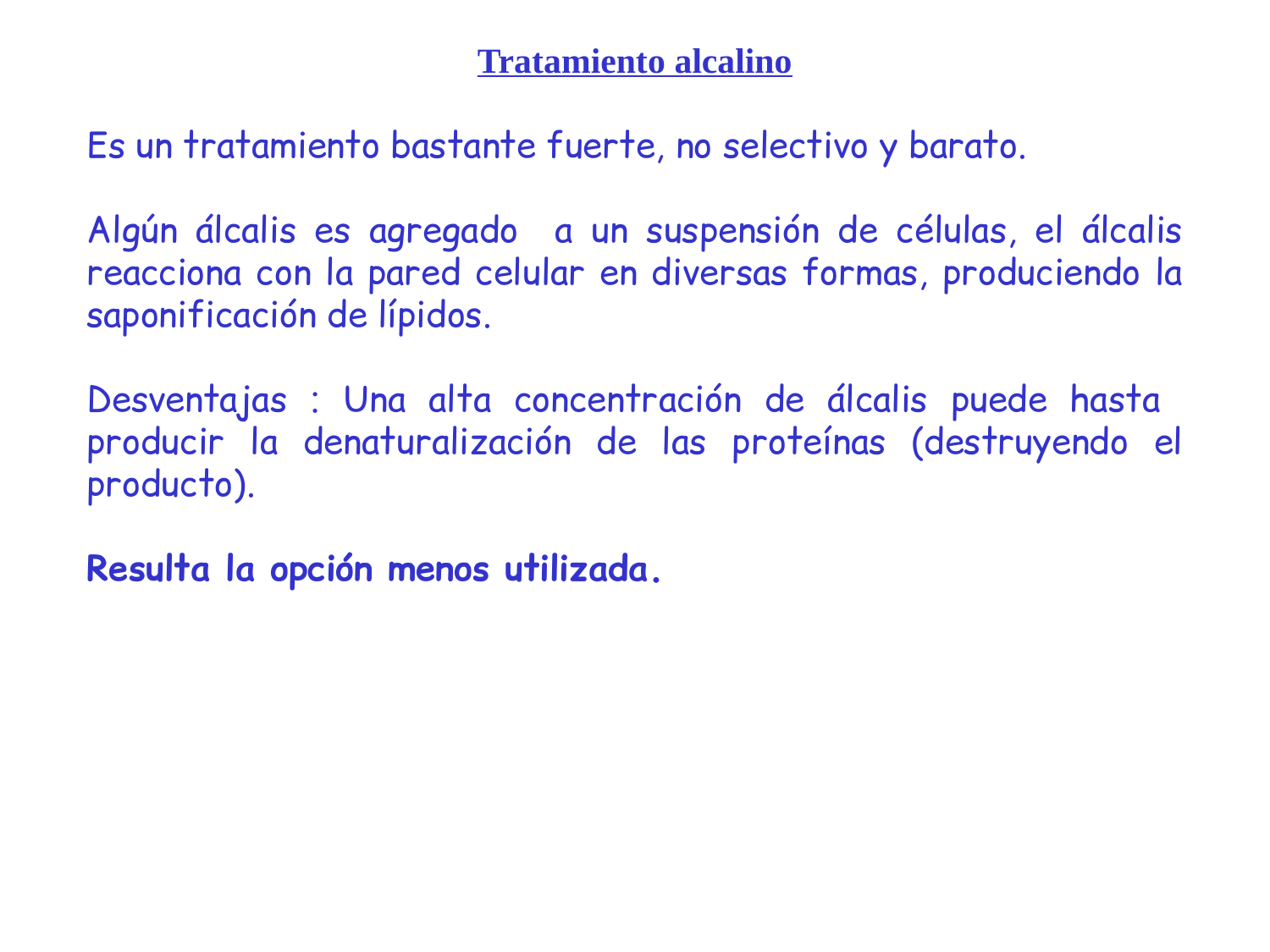

Tratamiento alcalino

Es un tratamiento bastante fuerte, no selectivo y barato.

Algún álcalis es agregado  a un suspensión de células, el álcalis reacciona con la pared celular en diversas formas, produciendo la saponificación de lípidos.

Desventajas : Una alta concentración de álcalis puede hasta  producir la denaturalización de las proteínas (destruyendo el producto).

Resulta la opción menos utilizada.